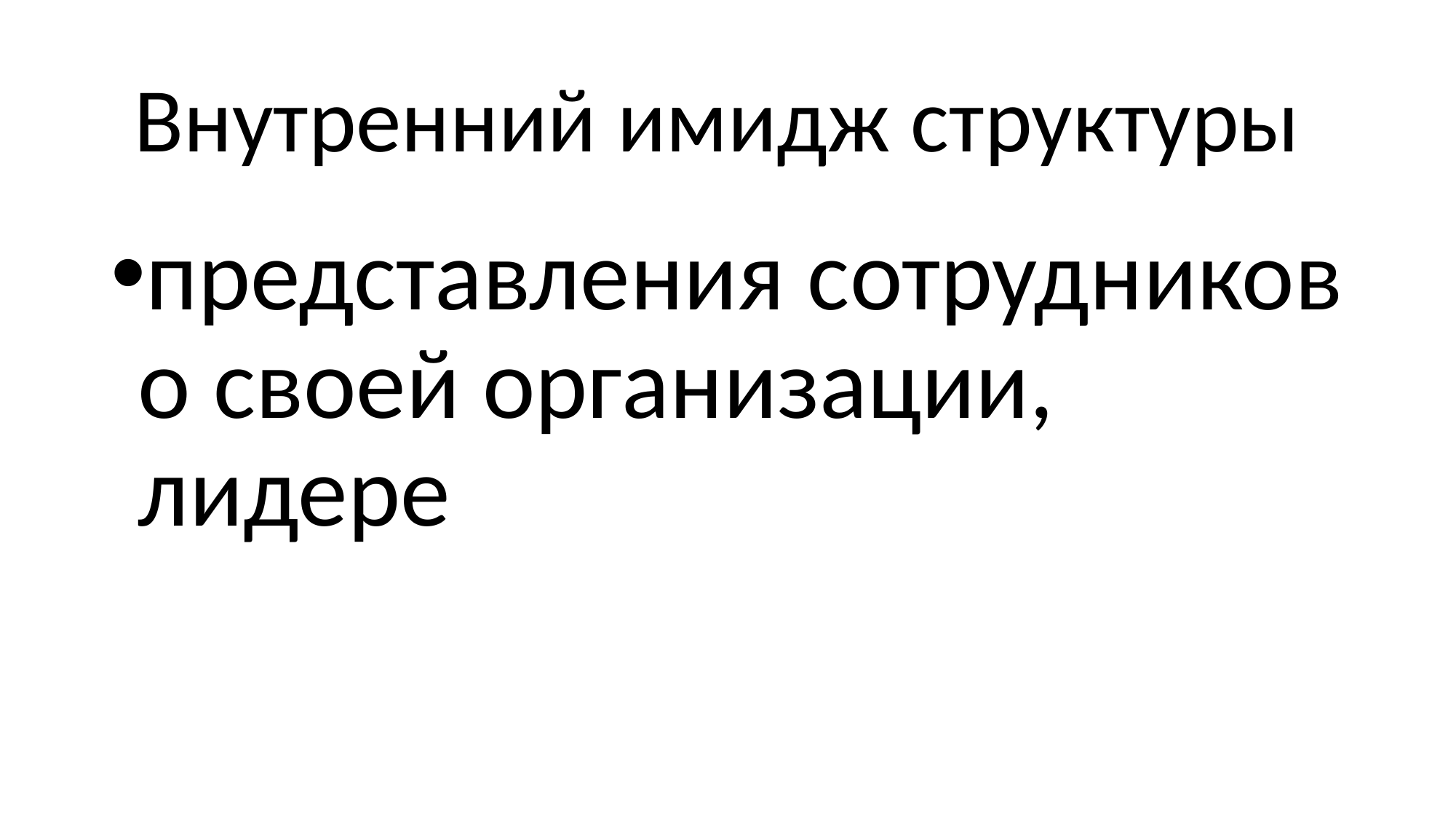

# Внутренний имидж структуры
представления сотрудников о своей организации, лидере